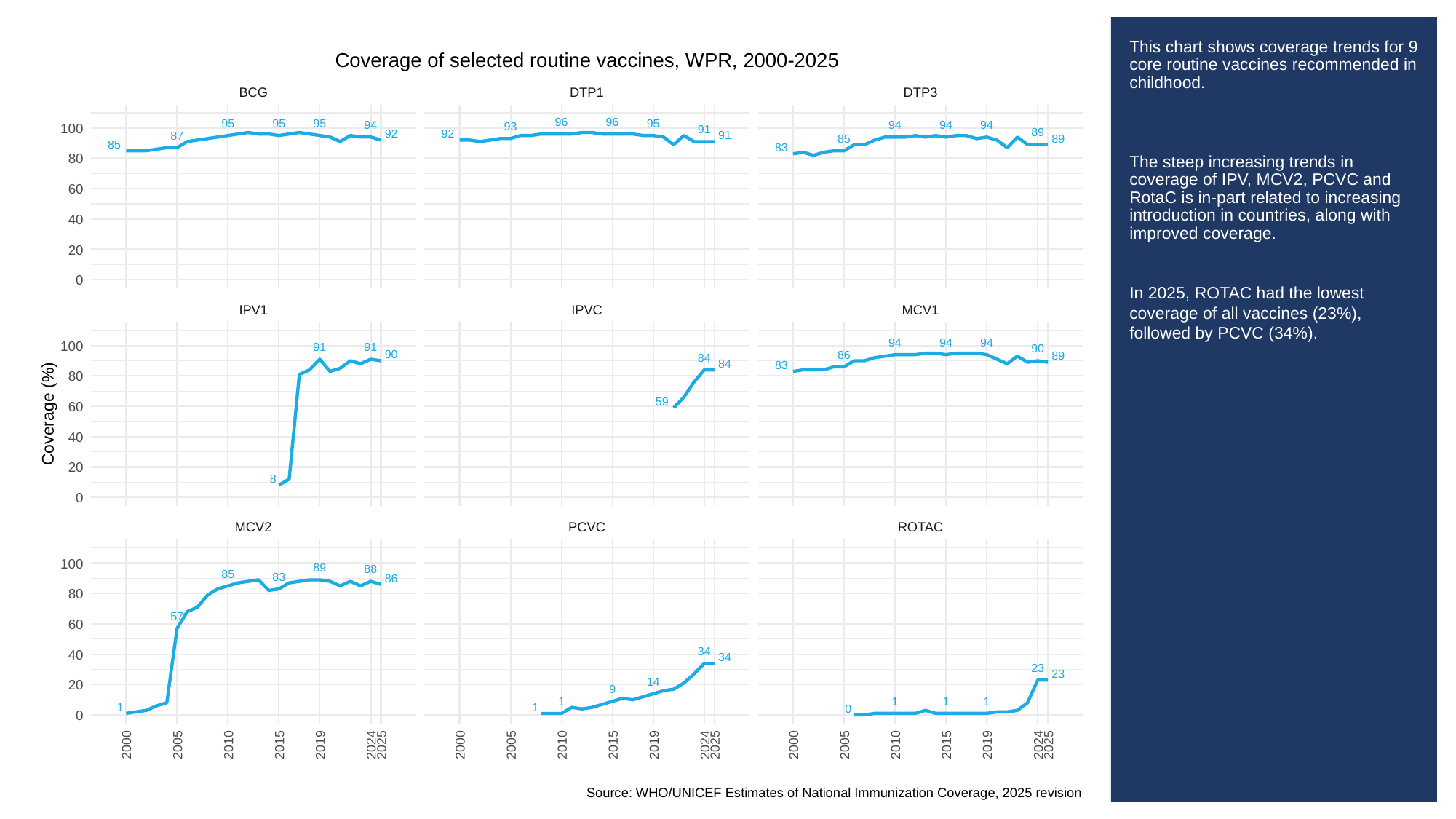

# This chart shows coverage trends for 9 core routine vaccines recommended in childhood.

The steep increasing trends in coverage of IPV, MCV2, PCVC and RotaC is in-part related to increasing introduction in countries, along with improved coverage.

In 2025, ROTAC had the lowest coverage of all vaccines (23%), followed by PCVC (34%).

Coverage of selected routine vaccines, WPR, 2000-2025
BCG
DTP1
DTP3

96
96
95
95
95
95
94
94
94
94
93
100
91

89
92
92
91
87

89
85

85
83

80

60

40

20

0

IPV1
IPVC
MCV1

94
94
94
100
91
91
90

90
86
89

84
84

83

80

59
60

Coverage (%)

40

20

8

0

MCV2
PCVC
ROTAC

100

89
88
85
83
86

80

57
60

34
40
34

23
23

14
20

9
1
1
1
1

1
1
0
0

2000
2005
2010
2015
2019
2024
2025
2000
2005
2010
2015
2019
2024
2025
2000
2005
2010
2015
2019
2024
2025
Source: WHO/UNICEF Estimates of National Immunization Coverage, 2025 revision